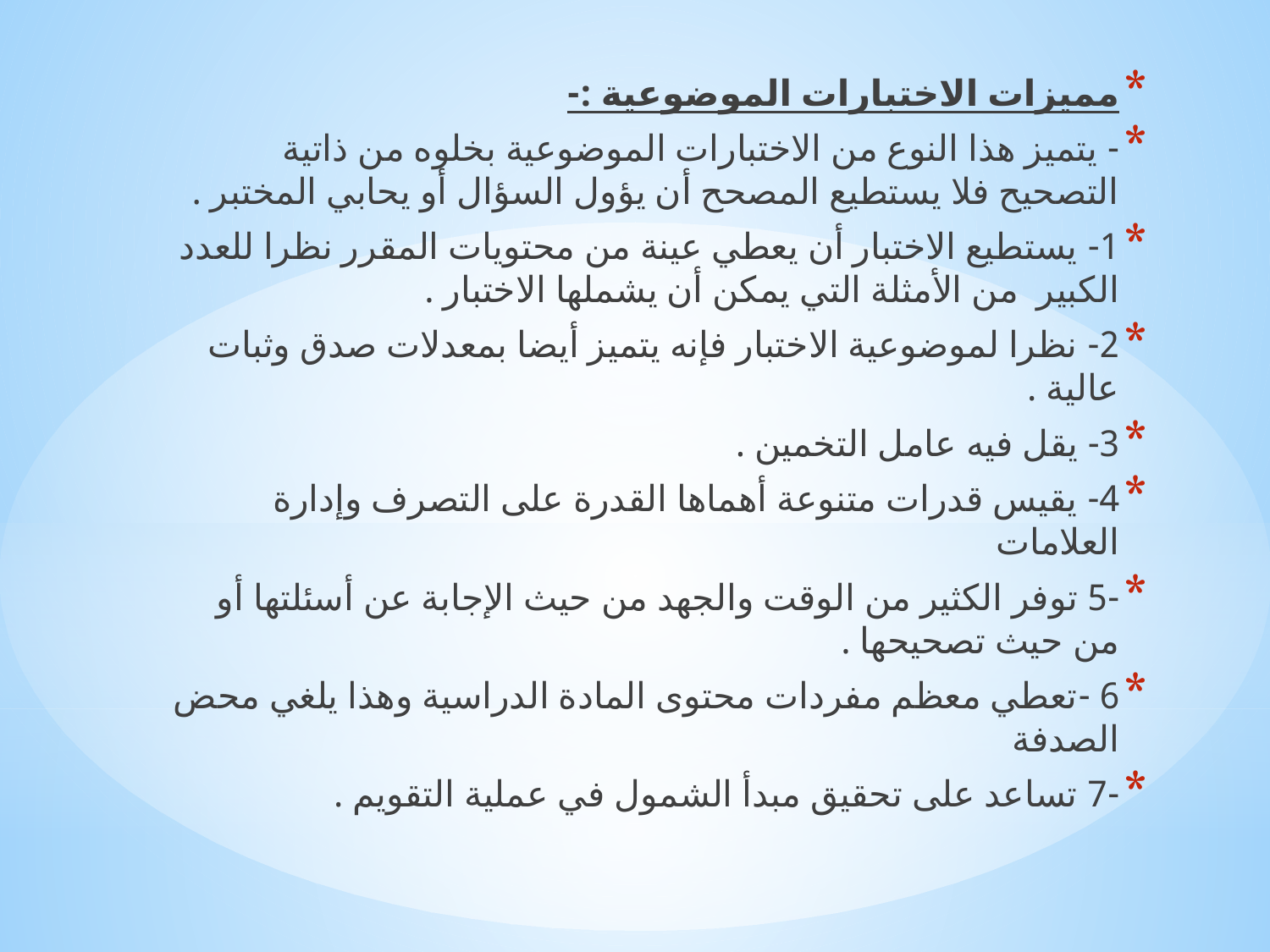

مميزات الاختبارات الموضوعية :-
- يتميز هذا النوع من الاختبارات الموضوعية بخلوه من ذاتية التصحيح فلا يستطيع المصحح أن يؤول السؤال أو يحابي المختبر .
1- يستطيع الاختبار أن يعطي عينة من محتويات المقرر نظرا للعدد الكبير  من الأمثلة التي يمكن أن يشملها الاختبار .
2- نظرا لموضوعية الاختبار فإنه يتميز أيضا بمعدلات صدق وثبات عالية .
3- يقل فيه عامل التخمين .
4- يقيس قدرات متنوعة أهماها القدرة على التصرف وإدارة العلامات
-5 توفر الكثير من الوقت والجهد من حيث الإجابة عن أسئلتها أو من حيث تصحيحها .
6 -تعطي معظم مفردات محتوى المادة الدراسية وهذا يلغي محض الصدفة
-7 تساعد على تحقيق مبدأ الشمول في عملية التقويم .